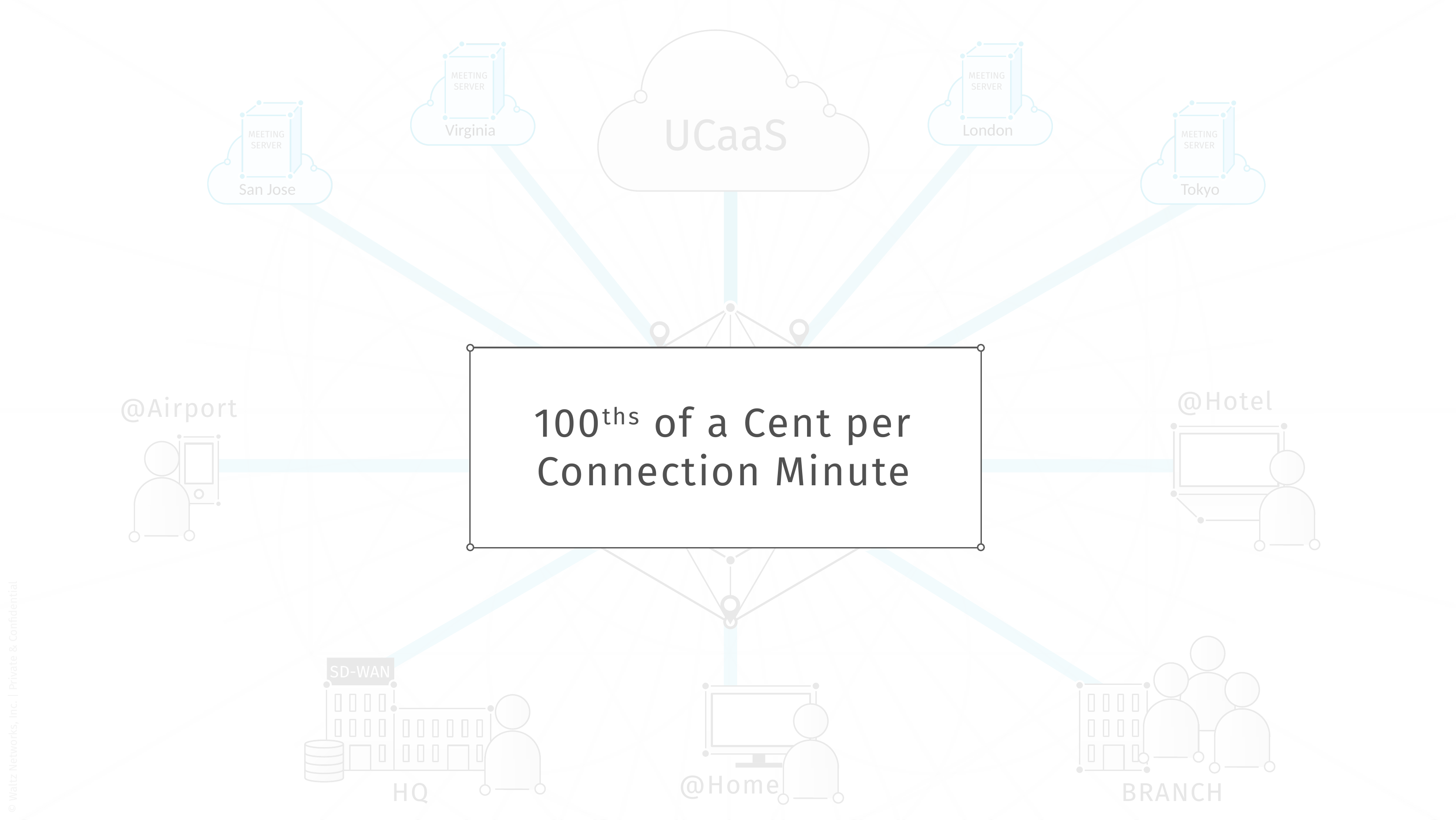

MEETING SERVER

MEETING SERVER

Virginia

MEETING SERVER

London

MEETING SERVER

MEETING SERVER

MEETING SERVER

San Jose

MEETING SERVER

Tokyo

MEETING SERVER

UCaaS
@Hotel
@Airport

SD-WAN

HQ

BRANCH

@Home

WALTZ
PURE
WAN

100ths of a Cent per Connection Minute